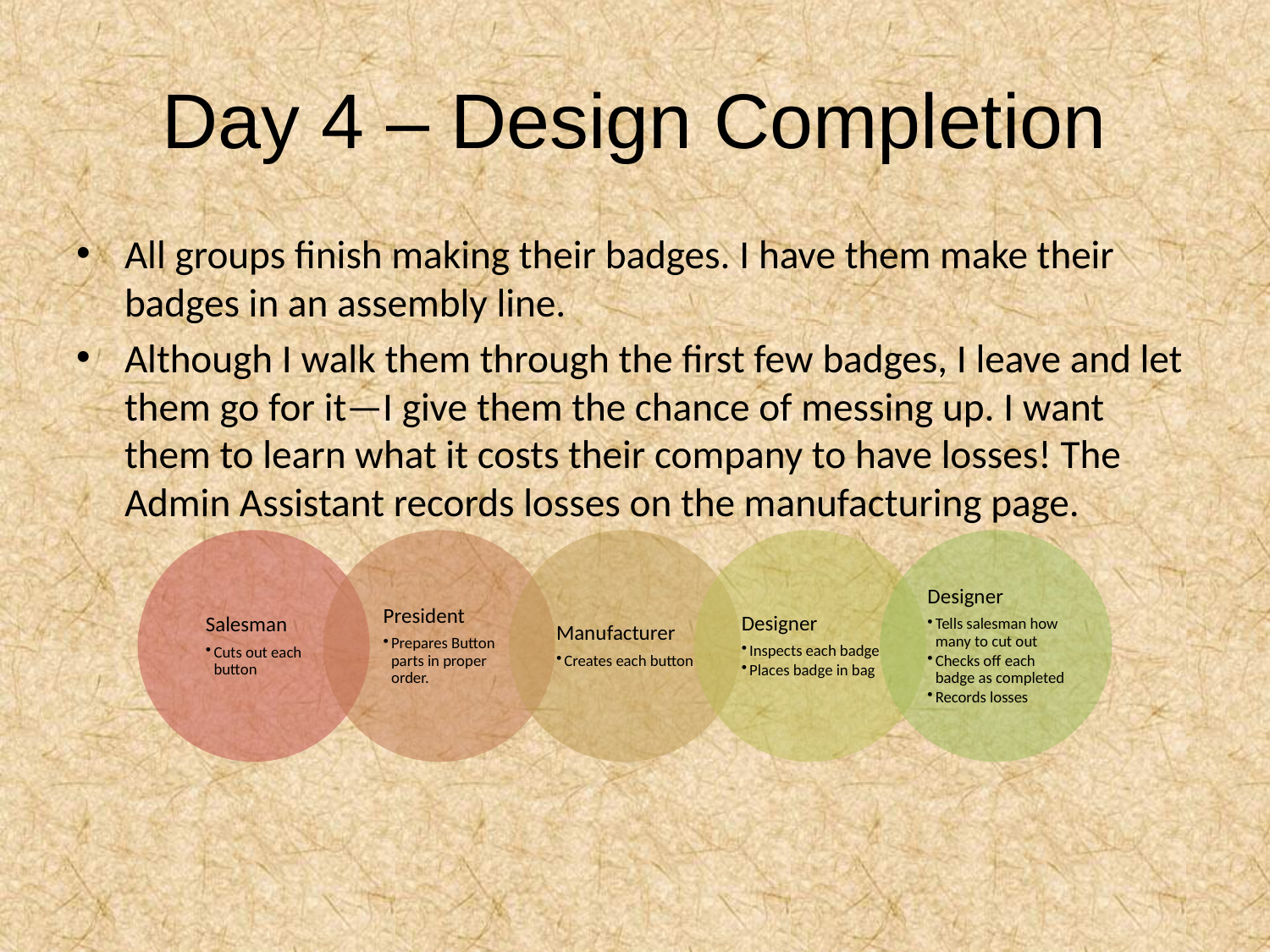

# Day 4 – Design Completion
All groups finish making their badges. I have them make their badges in an assembly line.
Although I walk them through the first few badges, I leave and let them go for it—I give them the chance of messing up. I want them to learn what it costs their company to have losses! The Admin Assistant records losses on the manufacturing page.
Salesman
Cuts out each button
President
Prepares Button parts in proper order.
Manufacturer
Creates each button
Designer
Inspects each badge
Places badge in bag
Designer
Tells salesman how many to cut out
Checks off each badge as completed
Records losses